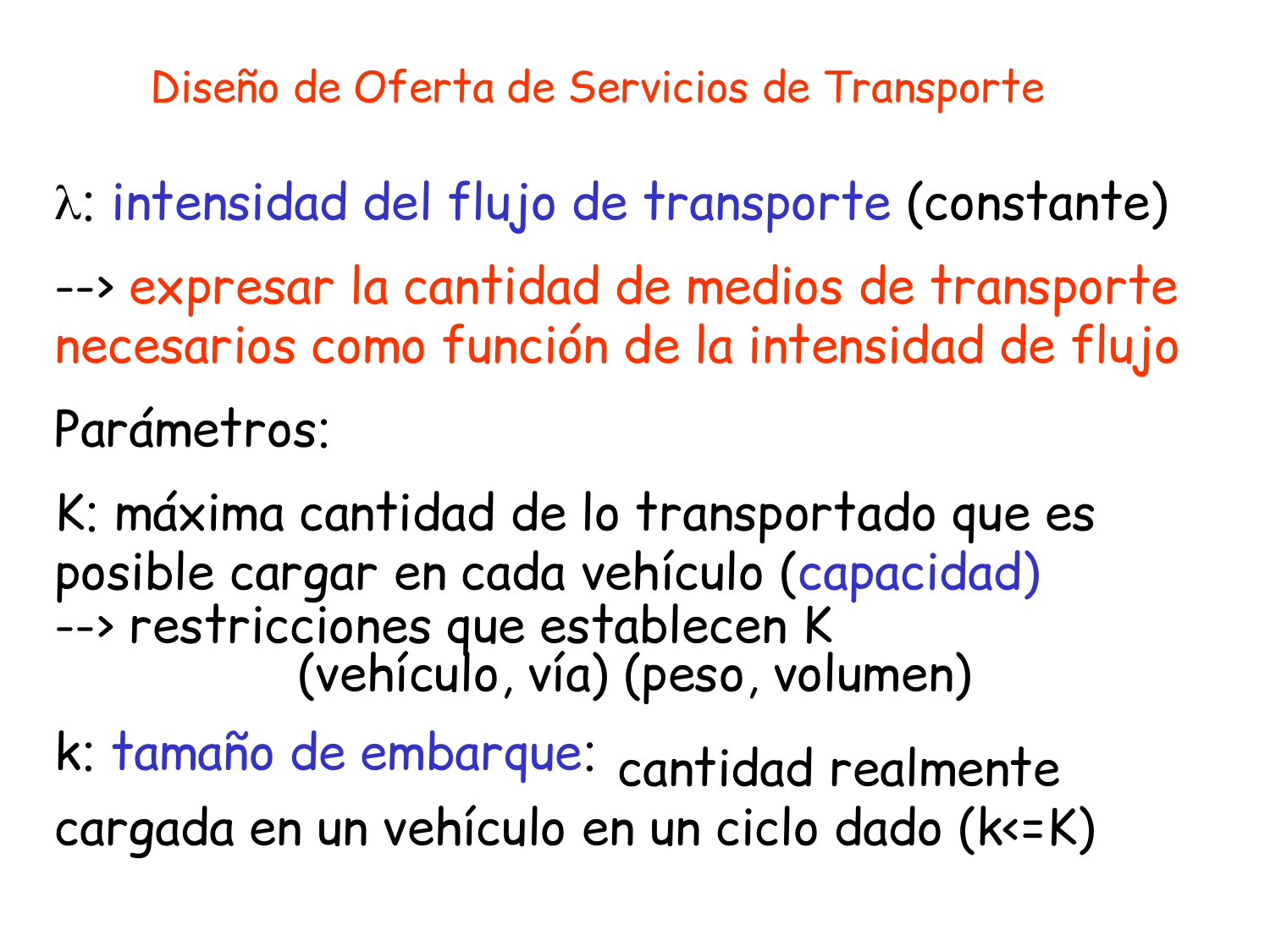

Diseño de Oferta de Servicios de Transporte
λ: intensidad del flujo de transporte (constante)
--> expresar la cantidad de medios de transporte necesarios como función de la intensidad de flujo
Parámetros:
K: máxima cantidad de lo transportado que es posible cargar en cada vehículo (capacidad)
--> restricciones que establecen K
(vehículo, vía) (peso, volumen)
k: tamaño de embarque:
                                      cantidad realmente cargada en un vehículo en un ciclo dado (k<=K)